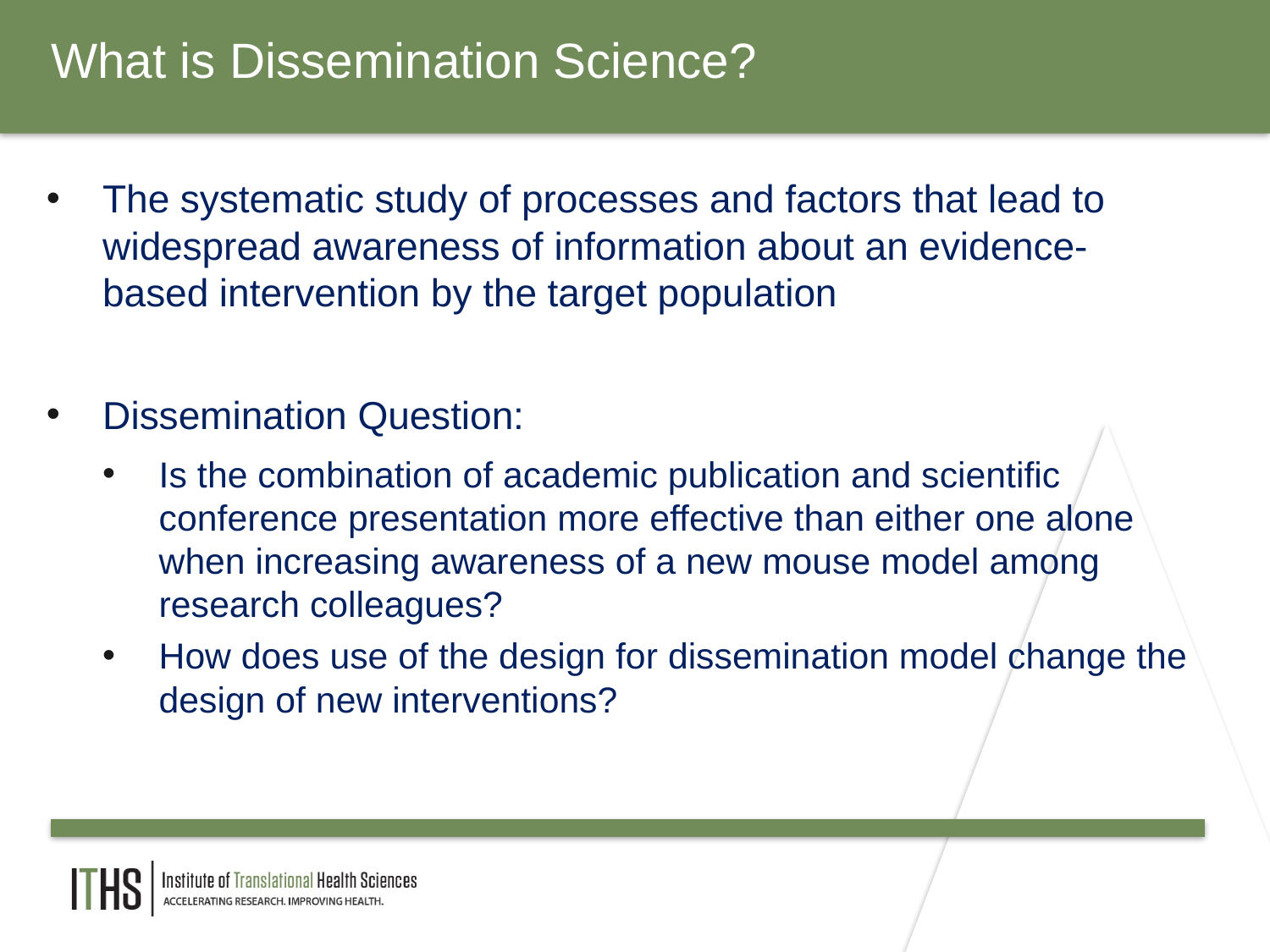

What is Dissemination Science?
The systematic study of processes and factors that lead to widespread awareness of information about an evidence-based intervention by the target population

Dissemination Question:
Is the combination of academic publication and scientific conference presentation more effective than either one alone when increasing awareness of a new mouse model among research colleagues?
How does use of the design for dissemination model change the design of new interventions?